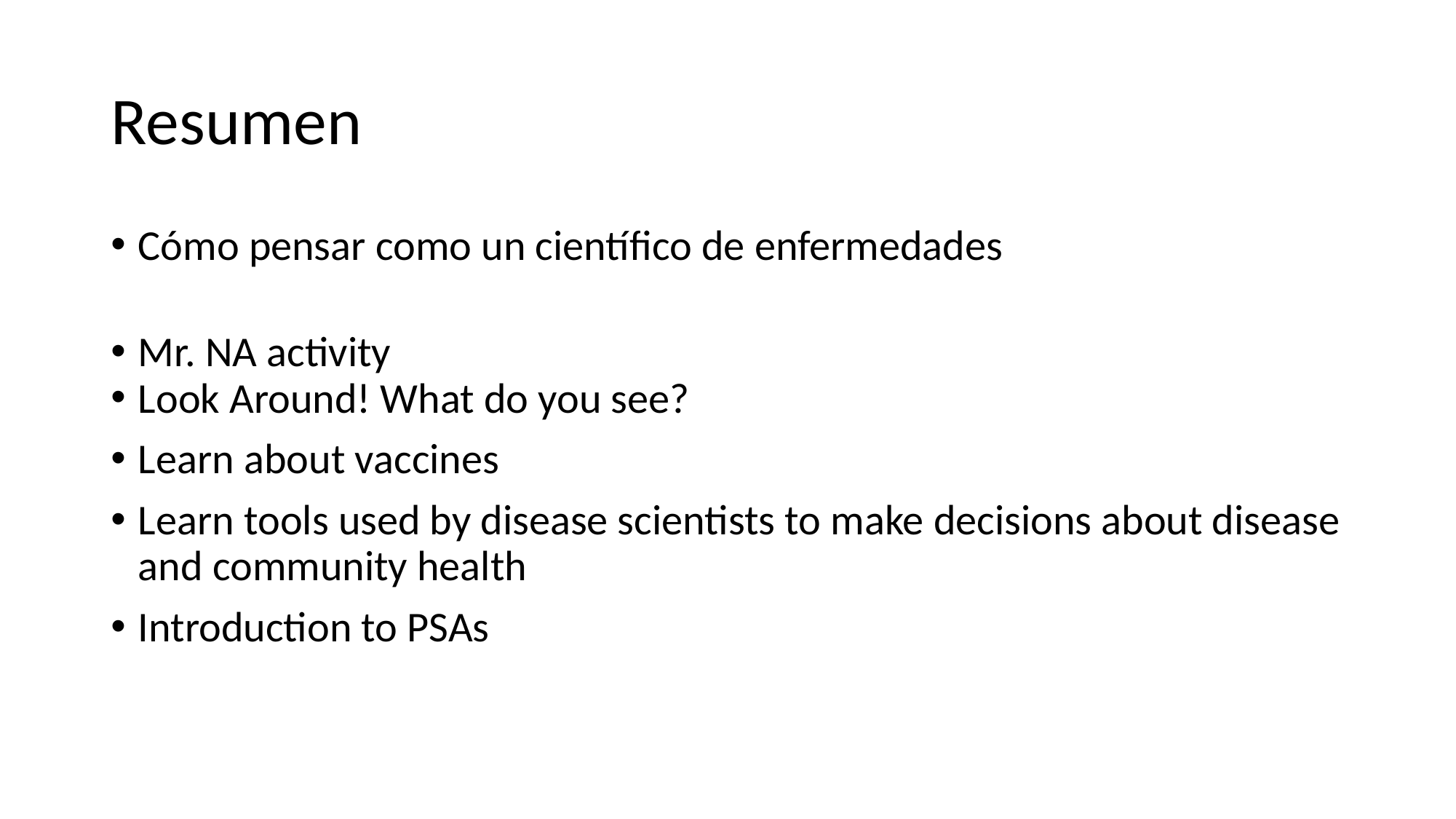

# Resumen
Cómo pensar como un científico de enfermedades

Mr. NA activity
Look Around! What do you see?
Learn about vaccines
Learn tools used by disease scientists to make decisions about disease and community health
Introduction to PSAs